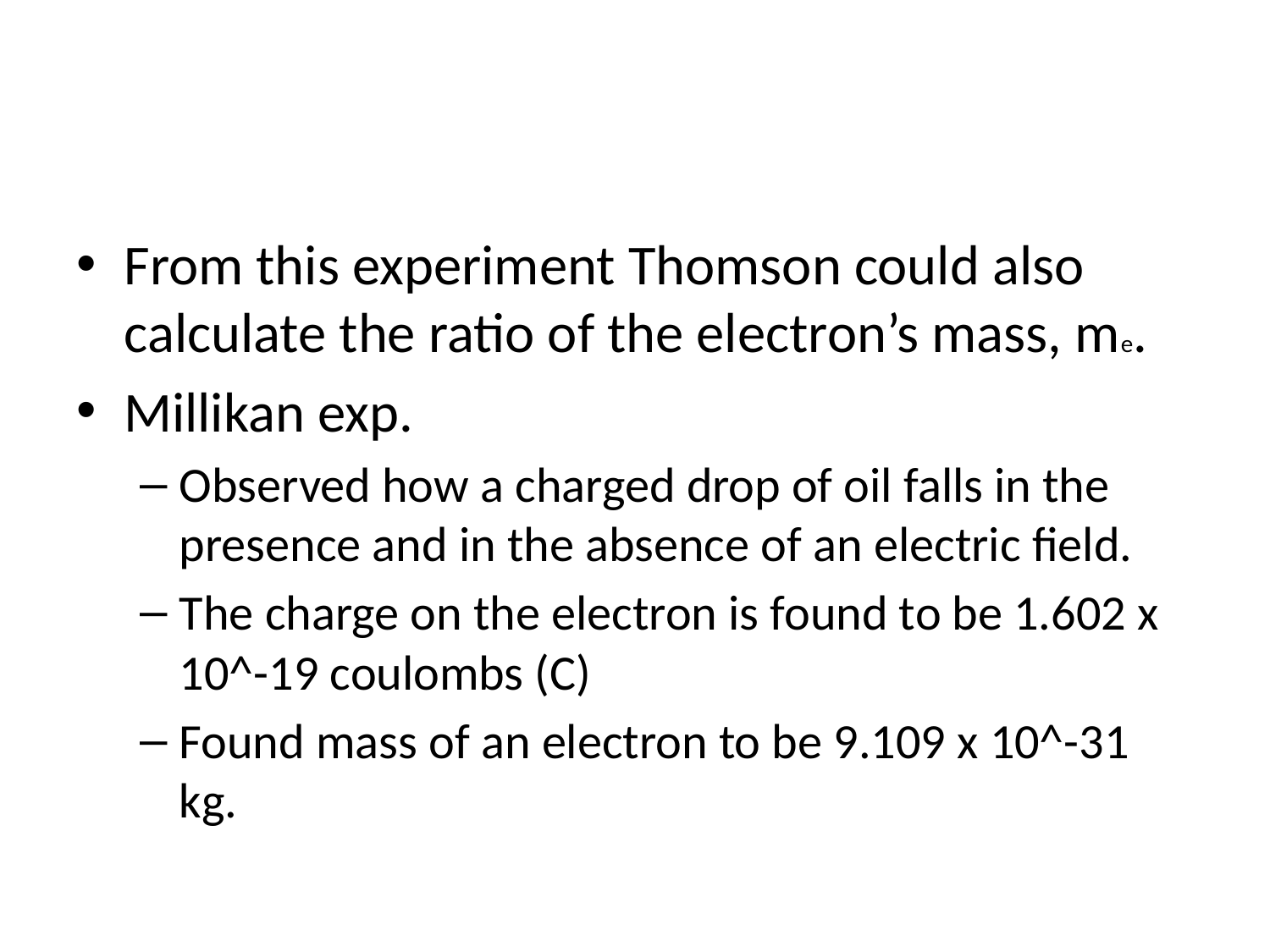

#
From this experiment Thomson could also calculate the ratio of the electron’s mass, me.
Millikan exp.
Observed how a charged drop of oil falls in the presence and in the absence of an electric field.
The charge on the electron is found to be 1.602 x 10^-19 coulombs (C)
Found mass of an electron to be 9.109 x 10^-31 kg.